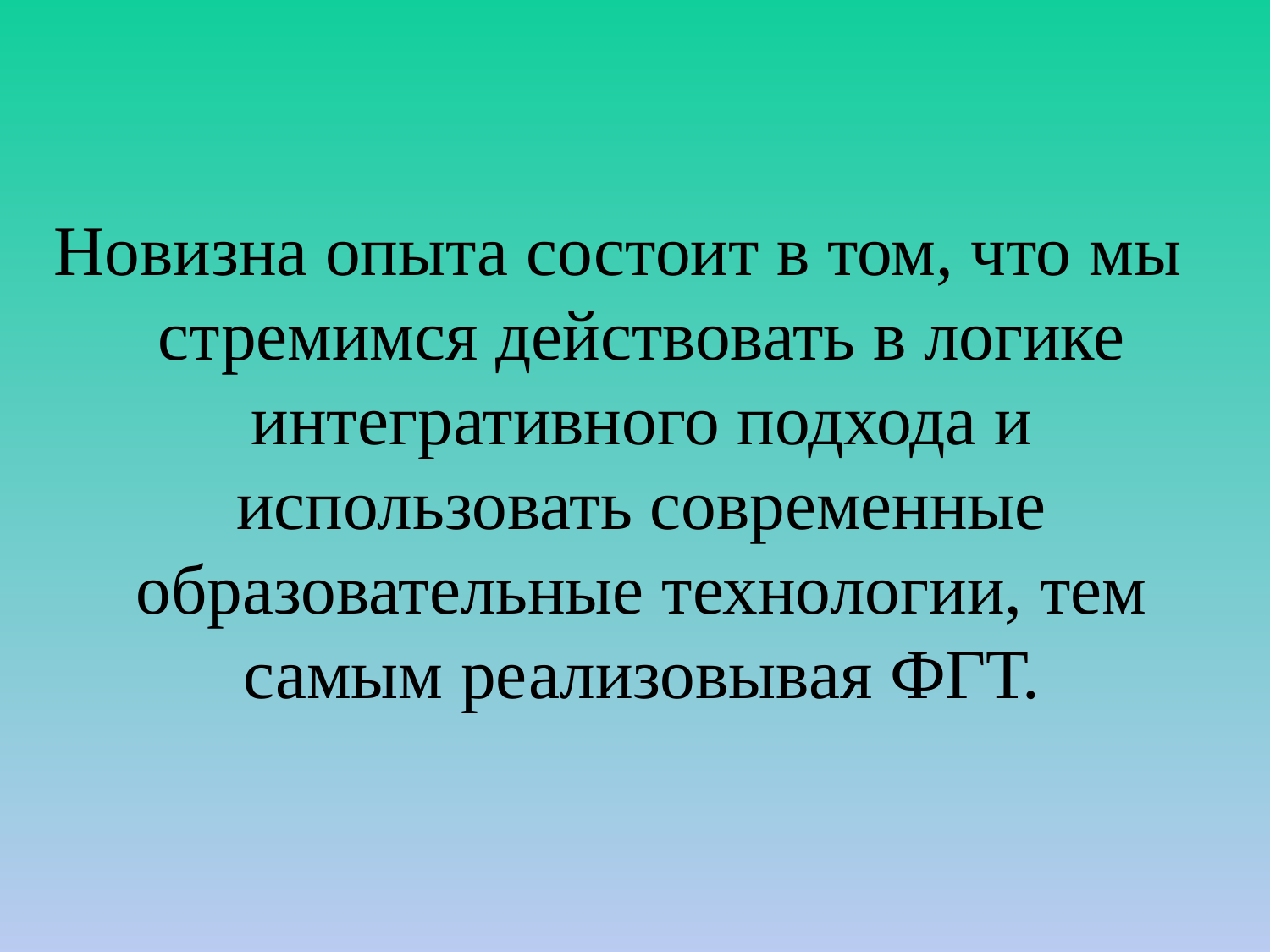

#
Новизна опыта состоит в том, что мы стремимся действовать в логике интегративного подхода и использовать современные образовательные технологии, тем самым реализовывая ФГТ.